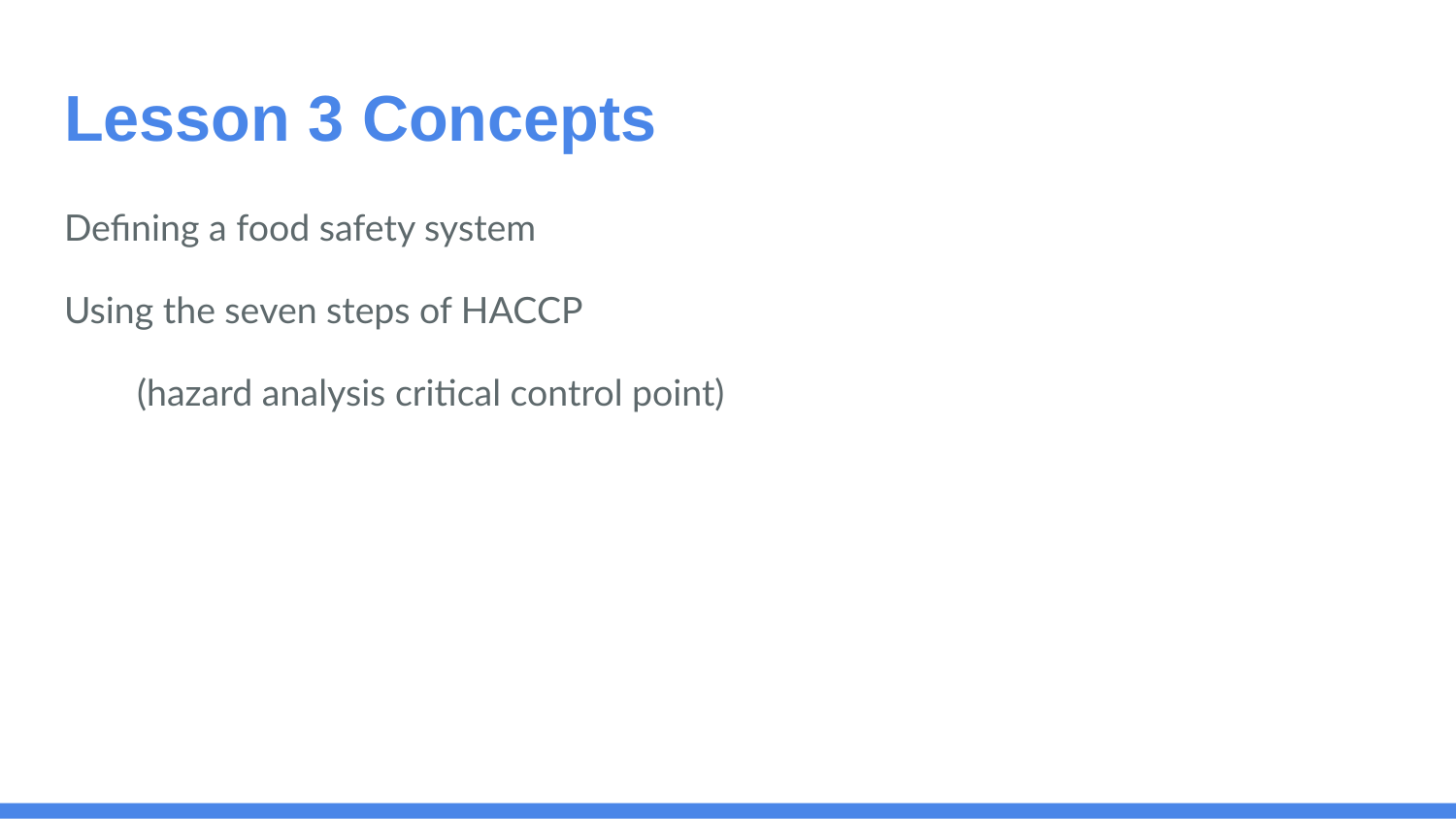

# Lesson 3 Concepts
Defining a food safety system
Using the seven steps of HACCP
(hazard analysis critical control point)